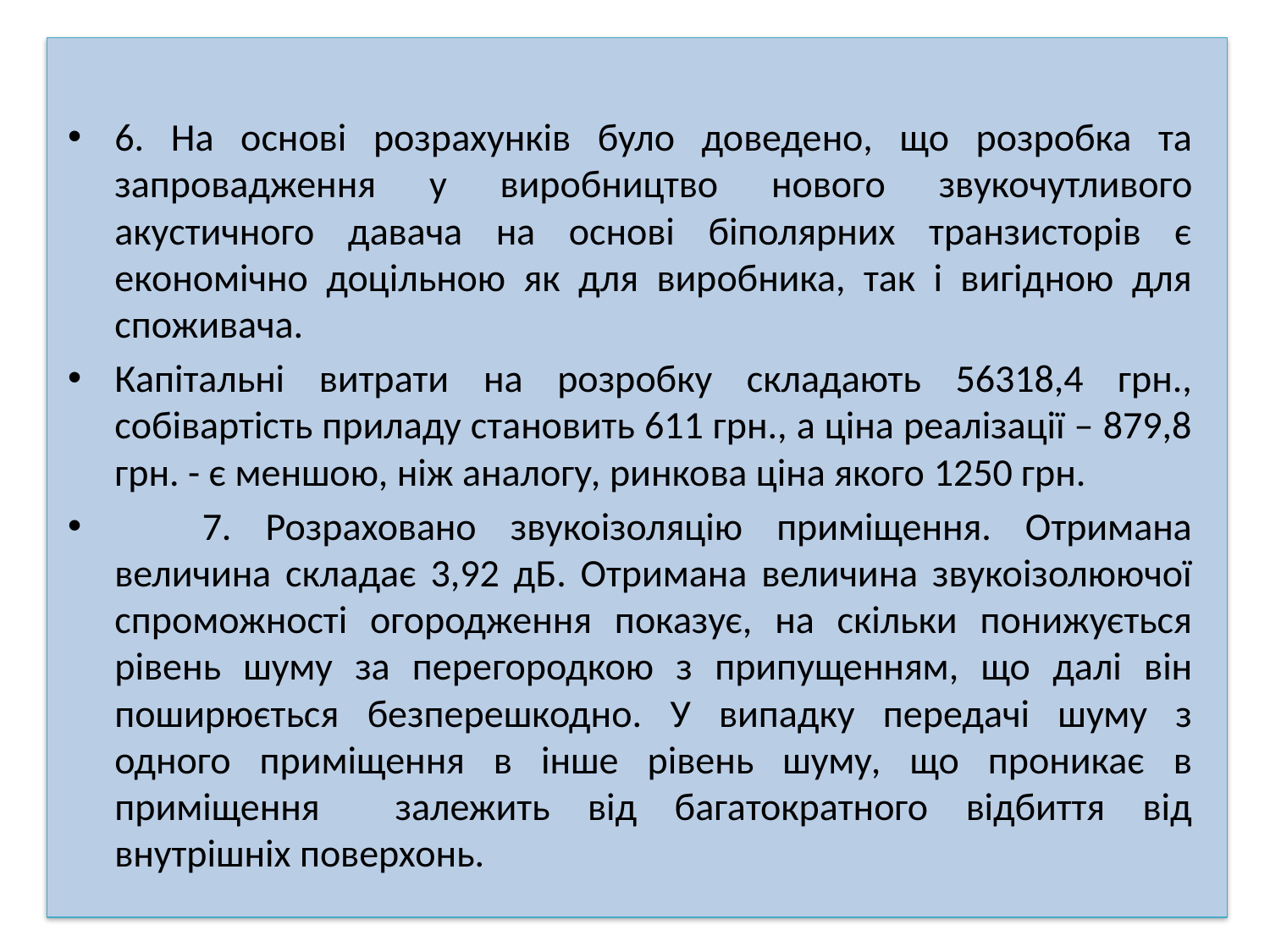

#

6. На основі розрахунків було доведено, що розробка та запровадження у виробництво нового звукочутливого акустичного давача на основі біполярних транзисторів є економічно доцільною як для виробника, так і вигідною для споживача.
Капітальні витрати на розробку складають 56318,4 грн., собівартість приладу становить 611 грн., а ціна реалізації – 879,8 грн. - є меншою, ніж аналогу, ринкова ціна якого 1250 грн.
	7. Розраховано звукоізоляцію приміщення. Отримана величина складає 3,92 дБ. Отримана величина звукоізолюючої спроможності огородження показує, на скільки понижується рівень шуму за перегородкою з припущенням, що далі він поширюється безперешкодно. У випадку передачі шуму з одного приміщення в інше рівень шуму, що проникає в приміщення  залежить від багатократного відбиття від внутрішніх поверхонь.